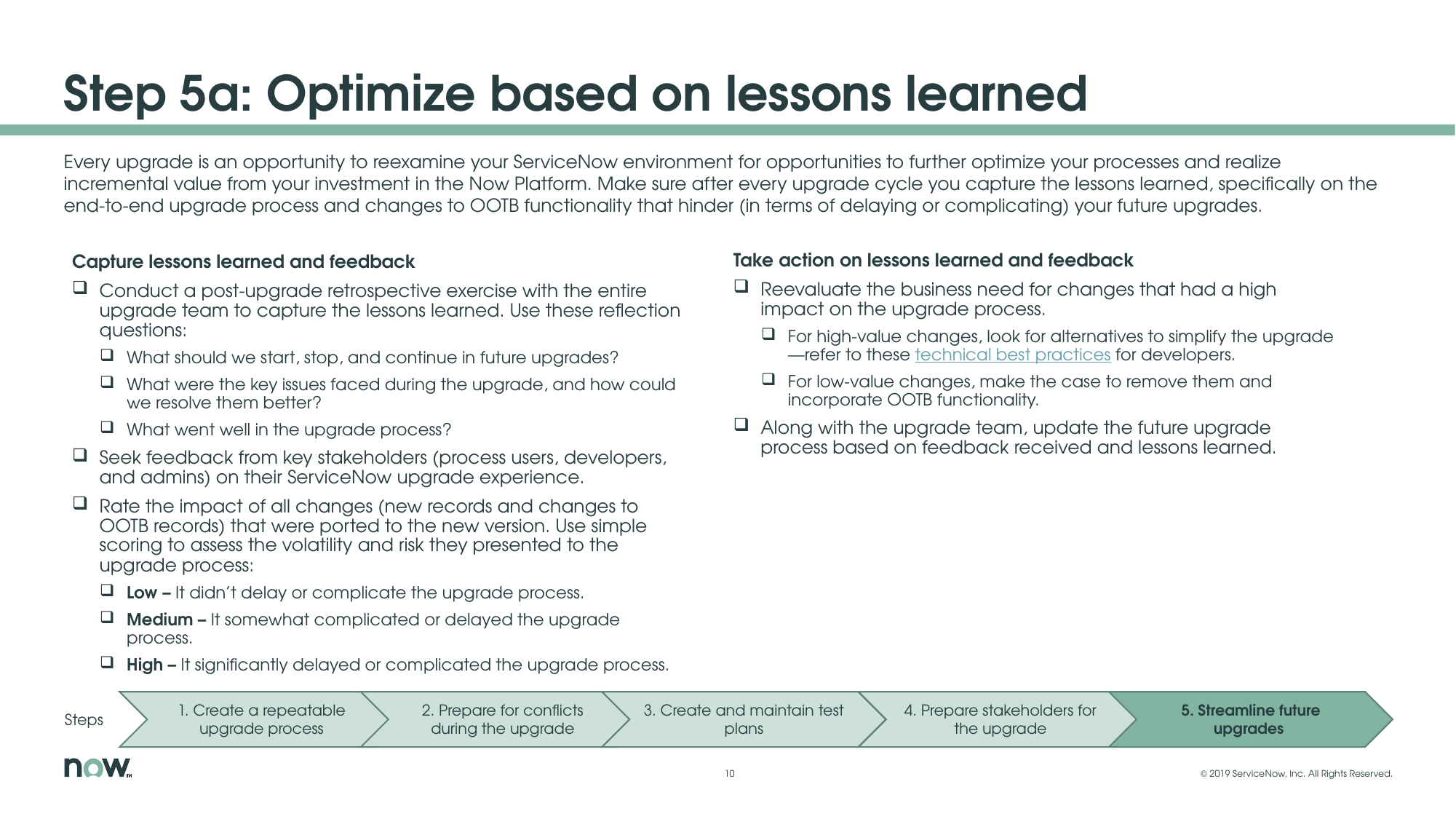

# Step 5a: Optimize based on lessons learned

Every upgrade is an opportunity to reexamine your ServiceNow environment for opportunities to further optimize your processes and realize incremental value from your investment in the Now Platform. Make sure after every upgrade cycle you capture the lessons learned, specifically on the end-to-end upgrade process and changes to OOTB functionality that hinder (in terms of delaying or complicating) your future upgrades.
Take action on lessons learned and feedback
Reevaluate the business need for changes that had a high impact on the upgrade process.
For high-value changes, look for alternatives to simplify the upgrade—refer to these technical best practices for developers.
For low-value changes, make the case to remove them and incorporate OOTB functionality.
Along with the upgrade team, update the future upgrade process based on feedback received and lessons learned.
Capture lessons learned and feedback
Conduct a post-upgrade retrospective exercise with the entire upgrade team to capture the lessons learned. Use these reflection questions:
What should we start, stop, and continue in future upgrades?
What were the key issues faced during the upgrade, and how could we resolve them better?
What went well in the upgrade process?
Seek feedback from key stakeholders (process users, developers, and admins) on their ServiceNow upgrade experience.
Rate the impact of all changes (new records and changes to OOTB records) that were ported to the new version. Use simple scoring to assess the volatility and risk they presented to the upgrade process:
Low – It didn’t delay or complicate the upgrade process.
Medium – It somewhat complicated or delayed the upgrade process.
High – It significantly delayed or complicated the upgrade process.

Steps
1. Create a repeatable upgrade process
2. Prepare for conflicts during the upgrade
3. Create and maintain test plans
4. Prepare stakeholders for the upgrade
5. Streamline future upgrades